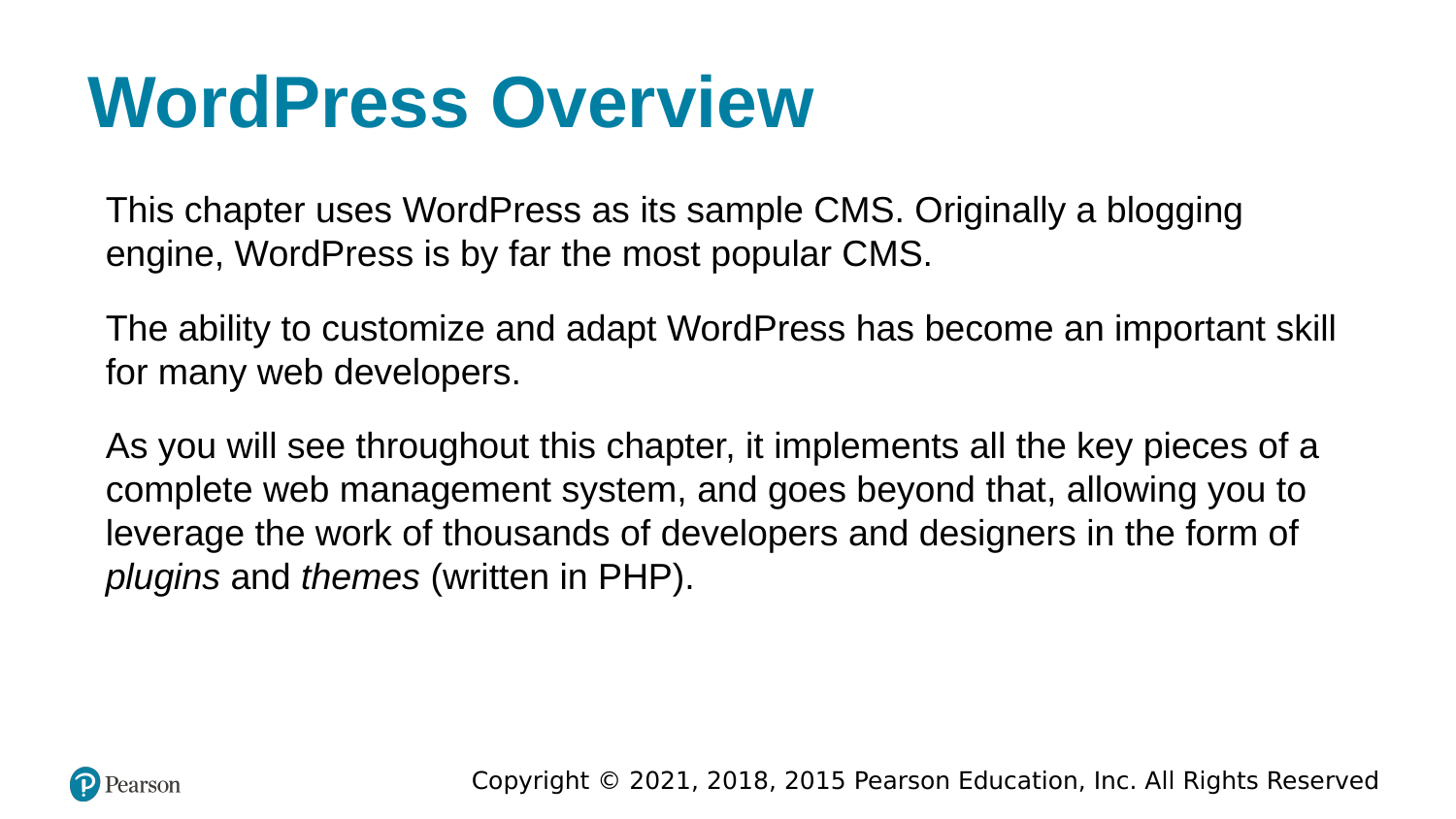

# WordPress Overview
This chapter uses WordPress as its sample CMS. Originally a blogging engine, WordPress is by far the most popular CMS.
The ability to customize and adapt WordPress has become an important skill for many web developers.
As you will see throughout this chapter, it implements all the key pieces of a complete web management system, and goes beyond that, allowing you to leverage the work of thousands of developers and designers in the form of plugins and themes (written in PHP).